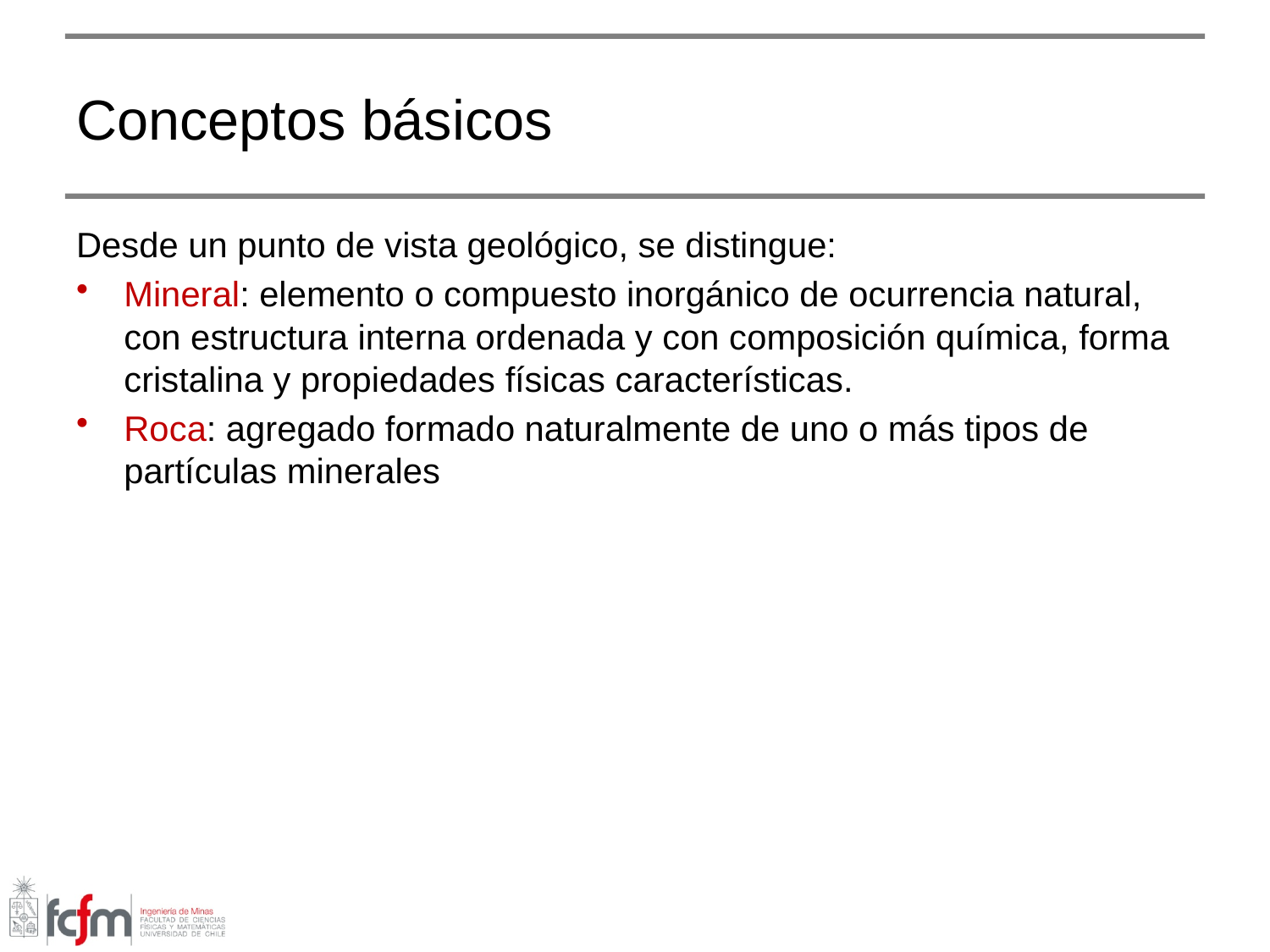

# Conceptos básicos
Desde un punto de vista geológico, se distingue:
Mineral: elemento o compuesto inorgánico de ocurrencia natural, con estructura interna ordenada y con composición química, forma cristalina y propiedades físicas características.
Roca: agregado formado naturalmente de uno o más tipos de partículas minerales